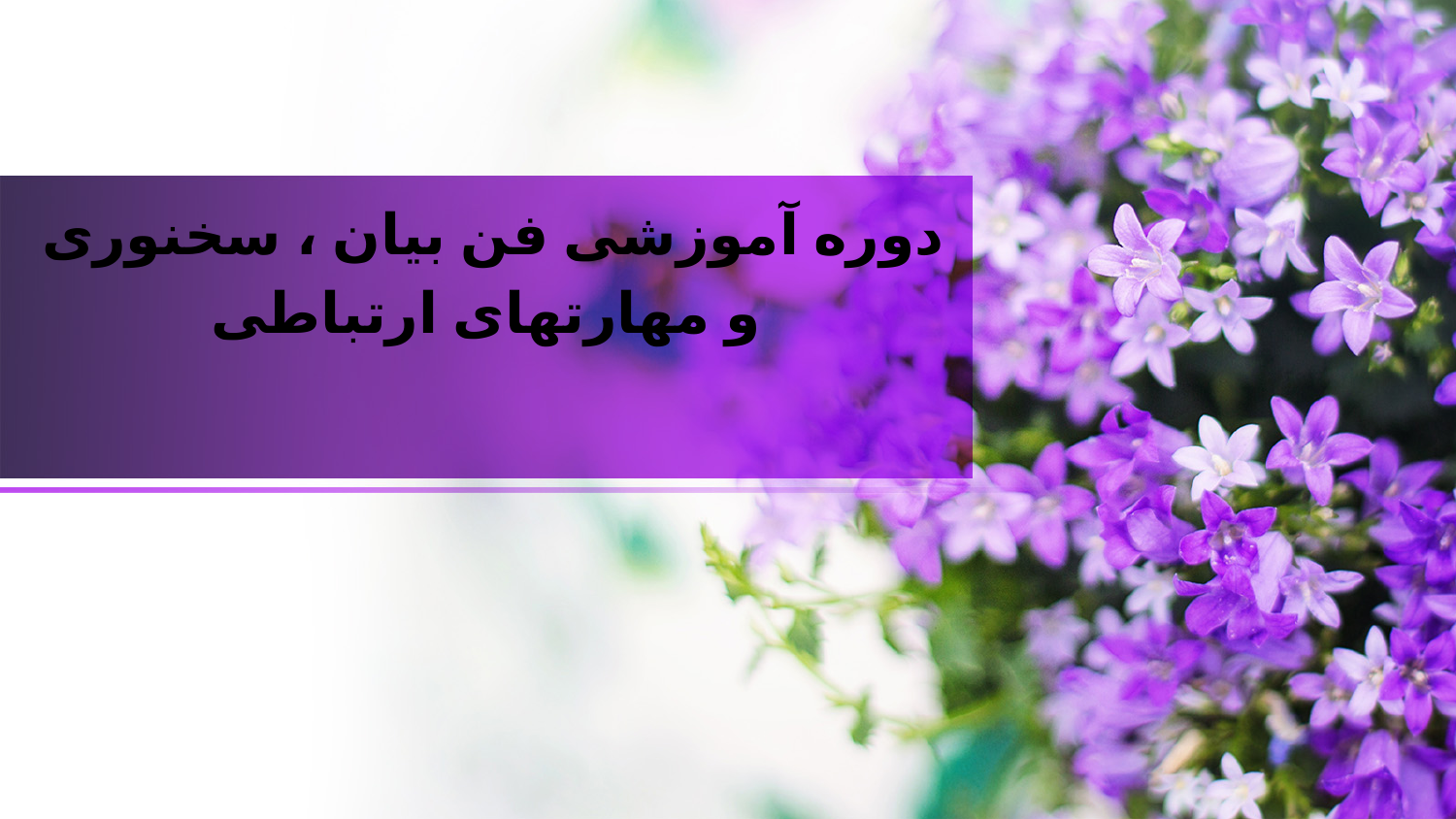

دوره آموزشی فن بیان ، سخنوری
و مهارتهای ارتباطی